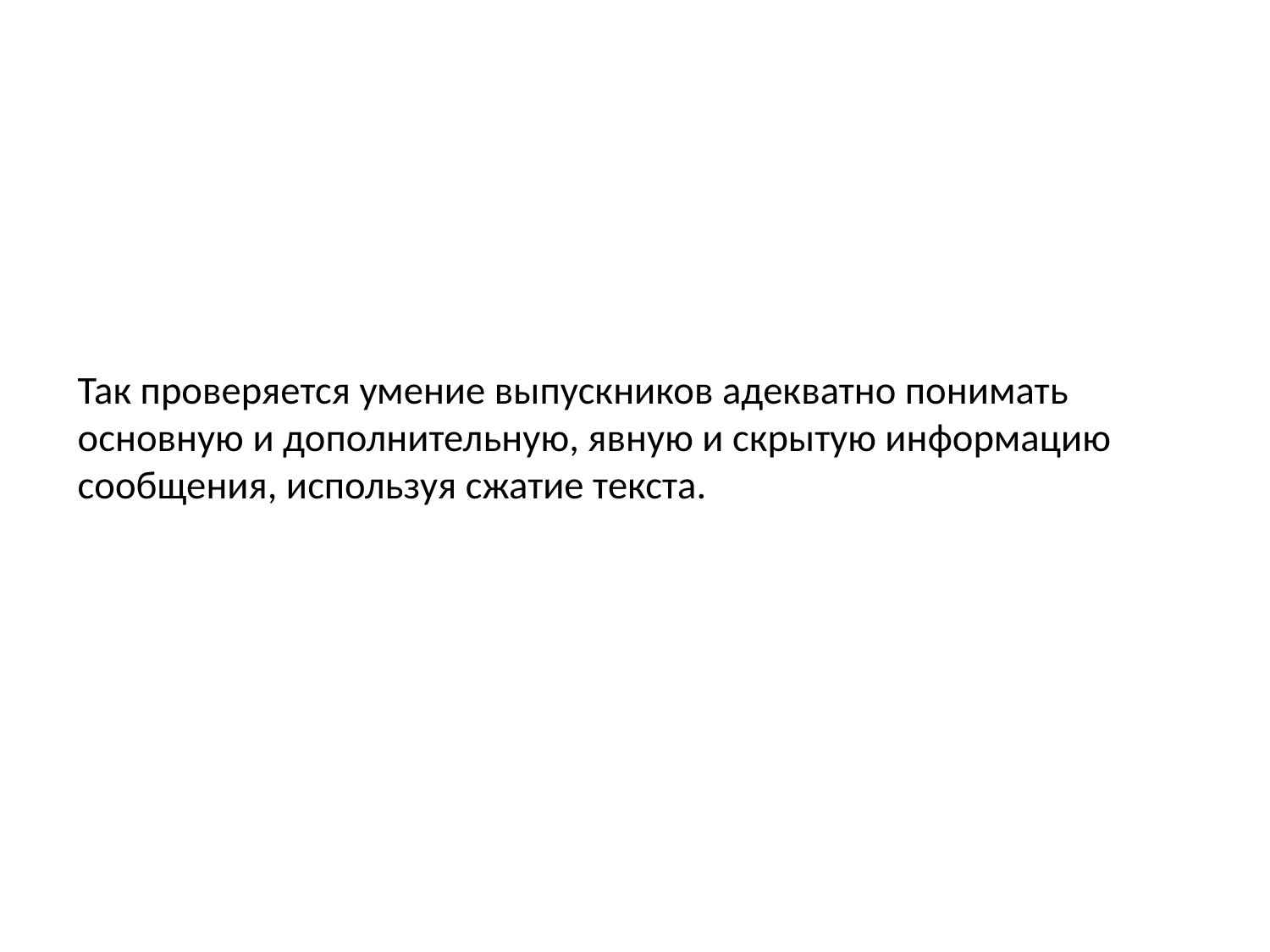

# Так проверяется умение выпускников адекватно понимать основную и дополнительную, явную и скрытую информацию сообщения, используя сжатие текста.